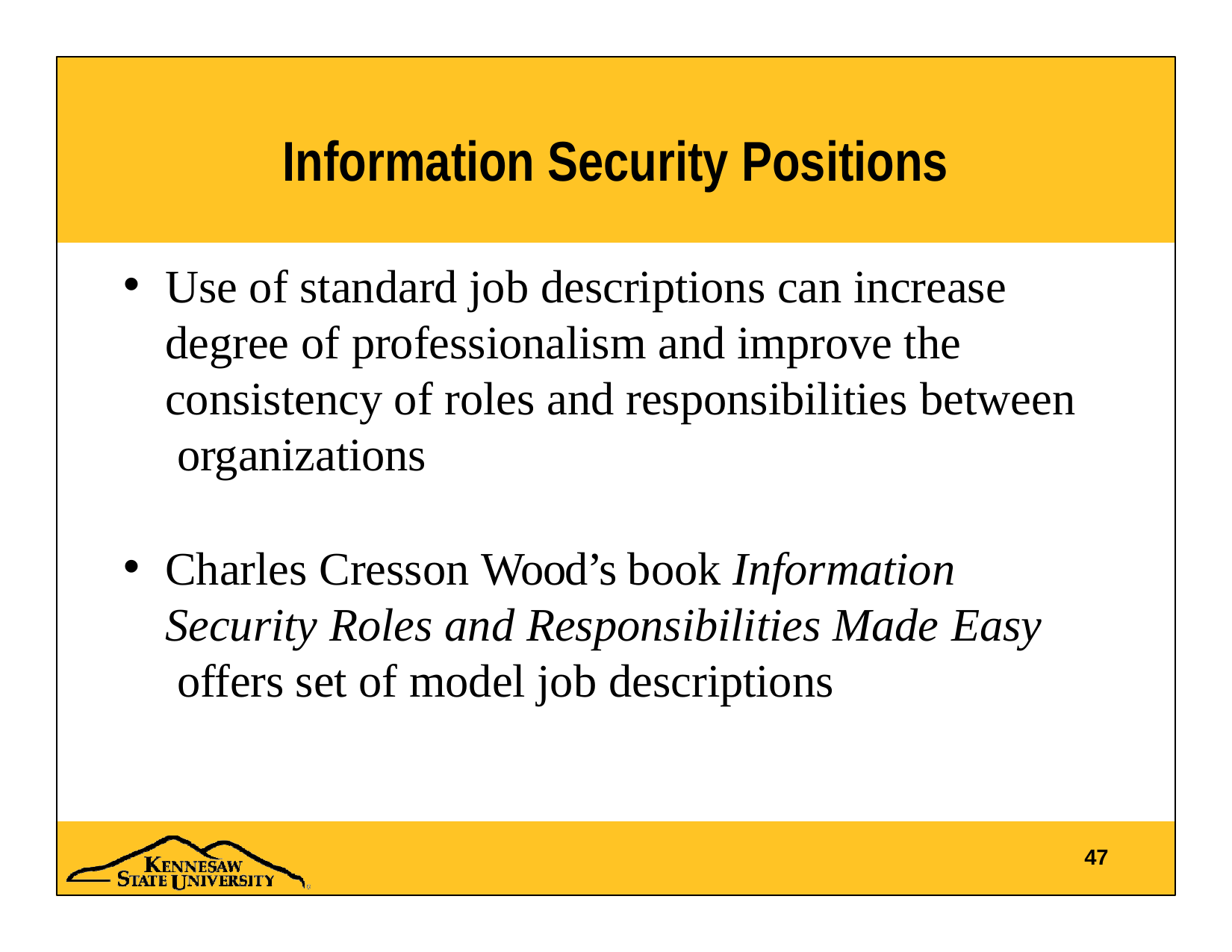

# Information Security Positions
Use of standard job descriptions can increase  degree of professionalism and improve the  consistency of roles and responsibilities between  organizations

Charles Cresson Wood’s book Information  Security Roles and Responsibilities Made Easy  offers set of model job descriptions

47